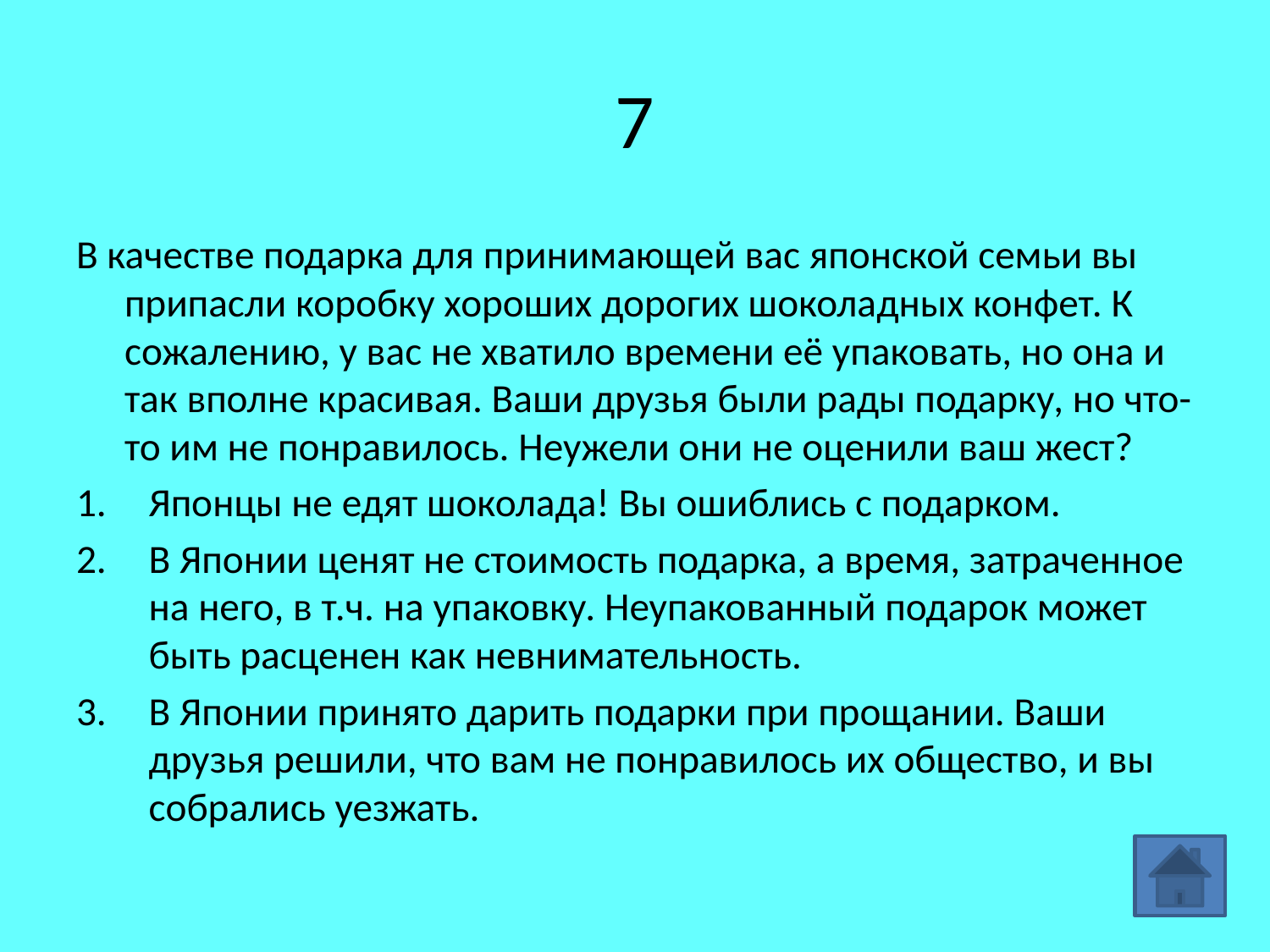

# 7
В качестве подарка для принимающей вас японской семьи вы припасли коробку хороших дорогих шоколадных конфет. К сожалению, у вас не хватило времени её упаковать, но она и так вполне красивая. Ваши друзья были рады подарку, но что-то им не понравилось. Неужели они не оценили ваш жест?
Японцы не едят шоколада! Вы ошиблись с подарком.
В Японии ценят не стоимость подарка, а время, затраченное на него, в т.ч. на упаковку. Неупакованный подарок может быть расценен как невнимательность.
В Японии принято дарить подарки при прощании. Ваши друзья решили, что вам не понравилось их общество, и вы собрались уезжать.